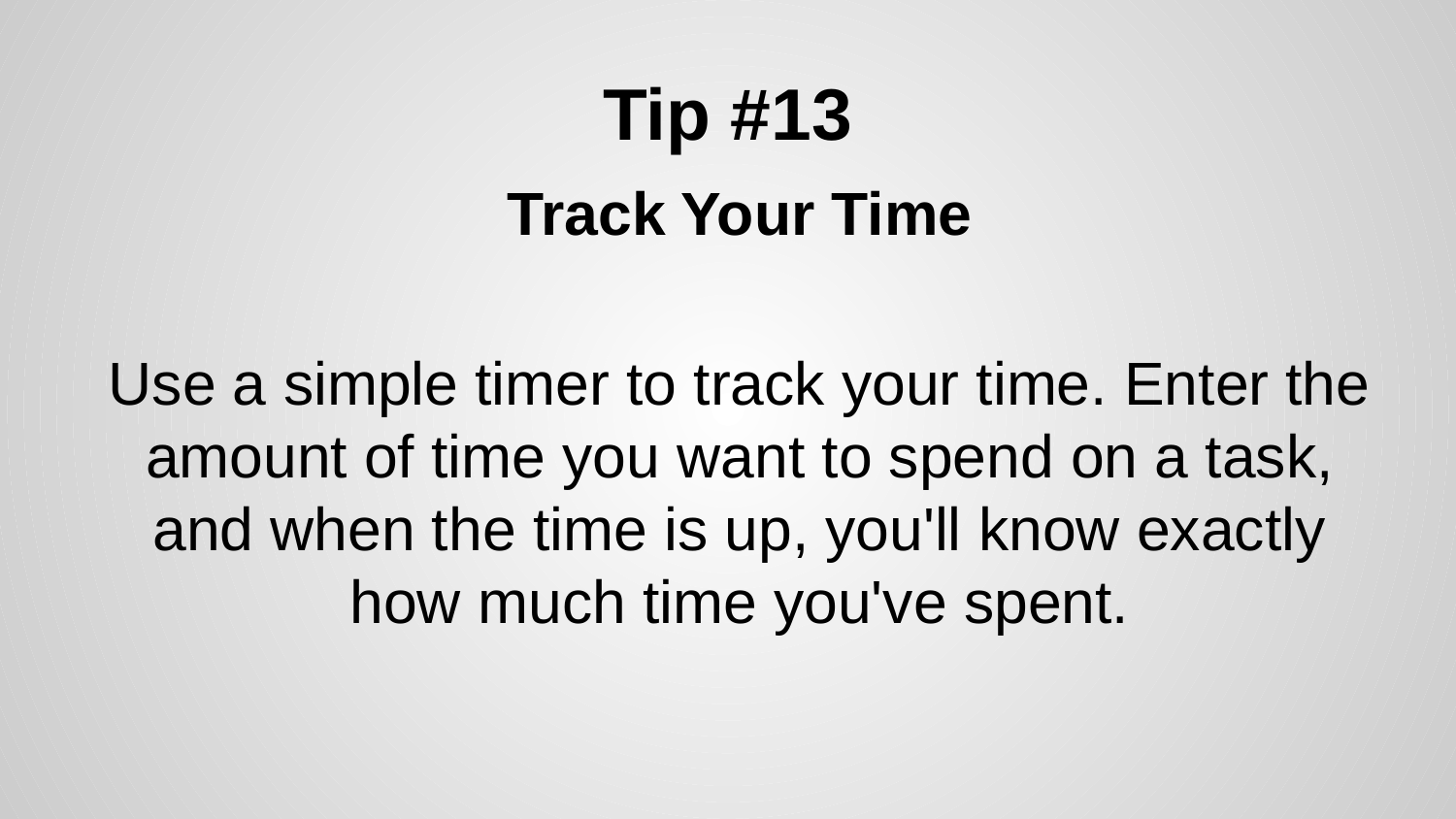

# Tip #13

Track Your Time

Use a simple timer to track your time. Enter the amount of time you want to spend on a task, and when the time is up, you'll know exactly how much time you've spent.